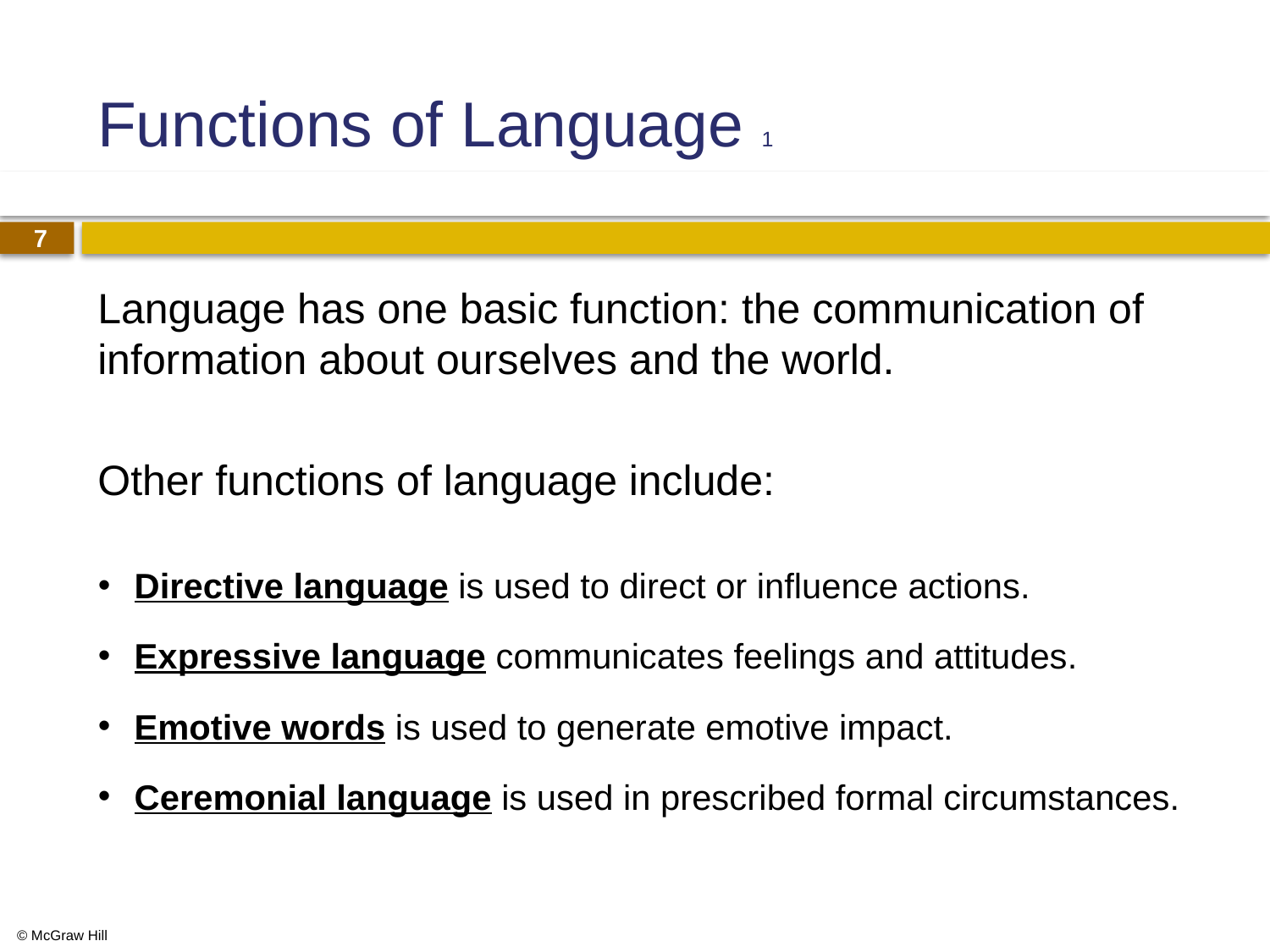

# Functions of Language 1
Language has one basic function: the communication of information about ourselves and the world.

Other functions of language include:

Directive language is used to direct or influence actions.
Expressive language communicates feelings and attitudes.
Emotive words is used to generate emotive impact.
Ceremonial language is used in prescribed formal circumstances.